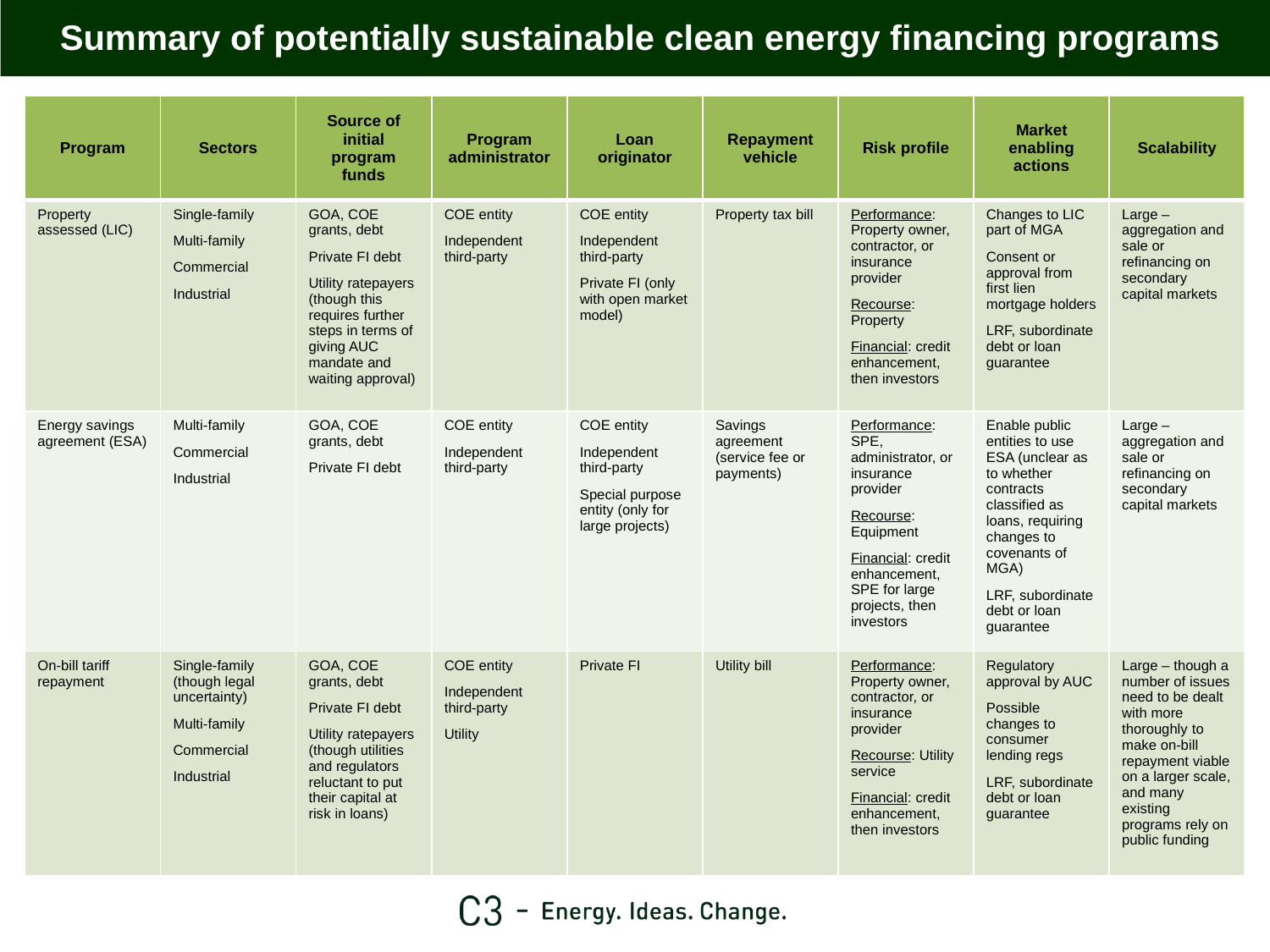

Summary of potentially sustainable clean energy financing programs
| Program | Sectors | Source of initial program funds | Program administrator | Loan originator | Repayment vehicle | Risk profile | Market enabling actions | Scalability |
| --- | --- | --- | --- | --- | --- | --- | --- | --- |
| Property assessed (LIC) | Single-family Multi-family Commercial Industrial | GOA, COE grants, debt Private FI debt Utility ratepayers (though this requires further steps in terms of giving AUC mandate and waiting approval) | COE entity Independent third-party | COE entity Independent third-party Private FI (only with open market model) | Property tax bill | Performance: Property owner, contractor, or insurance provider Recourse: Property Financial: credit enhancement, then investors | Changes to LIC part of MGA Consent or approval from first lien mortgage holders LRF, subordinate debt or loan guarantee | Large – aggregation and sale or refinancing on secondary capital markets |
| Energy savings agreement (ESA) | Multi-family Commercial Industrial | GOA, COE grants, debt Private FI debt | COE entity Independent third-party | COE entity Independent third-party Special purpose entity (only for large projects) | Savings agreement (service fee or payments) | Performance: SPE, administrator, or insurance provider Recourse: Equipment Financial: credit enhancement, SPE for large projects, then investors | Enable public entities to use ESA (unclear as to whether contracts classified as loans, requiring changes to covenants of MGA) LRF, subordinate debt or loan guarantee | Large – aggregation and sale or refinancing on secondary capital markets |
| On-bill tariff repayment | Single-family (though legal uncertainty) Multi-family Commercial Industrial | GOA, COE grants, debt Private FI debt Utility ratepayers (though utilities and regulators reluctant to put their capital at risk in loans) | COE entity Independent third-party Utility | Private FI | Utility bill | Performance: Property owner, contractor, or insurance provider Recourse: Utility service Financial: credit enhancement, then investors | Regulatory approval by AUC Possible changes to consumer lending regs LRF, subordinate debt or loan guarantee | Large – though a number of issues need to be dealt with more thoroughly to make on-bill repayment viable on a larger scale, and many existing programs rely on public funding |